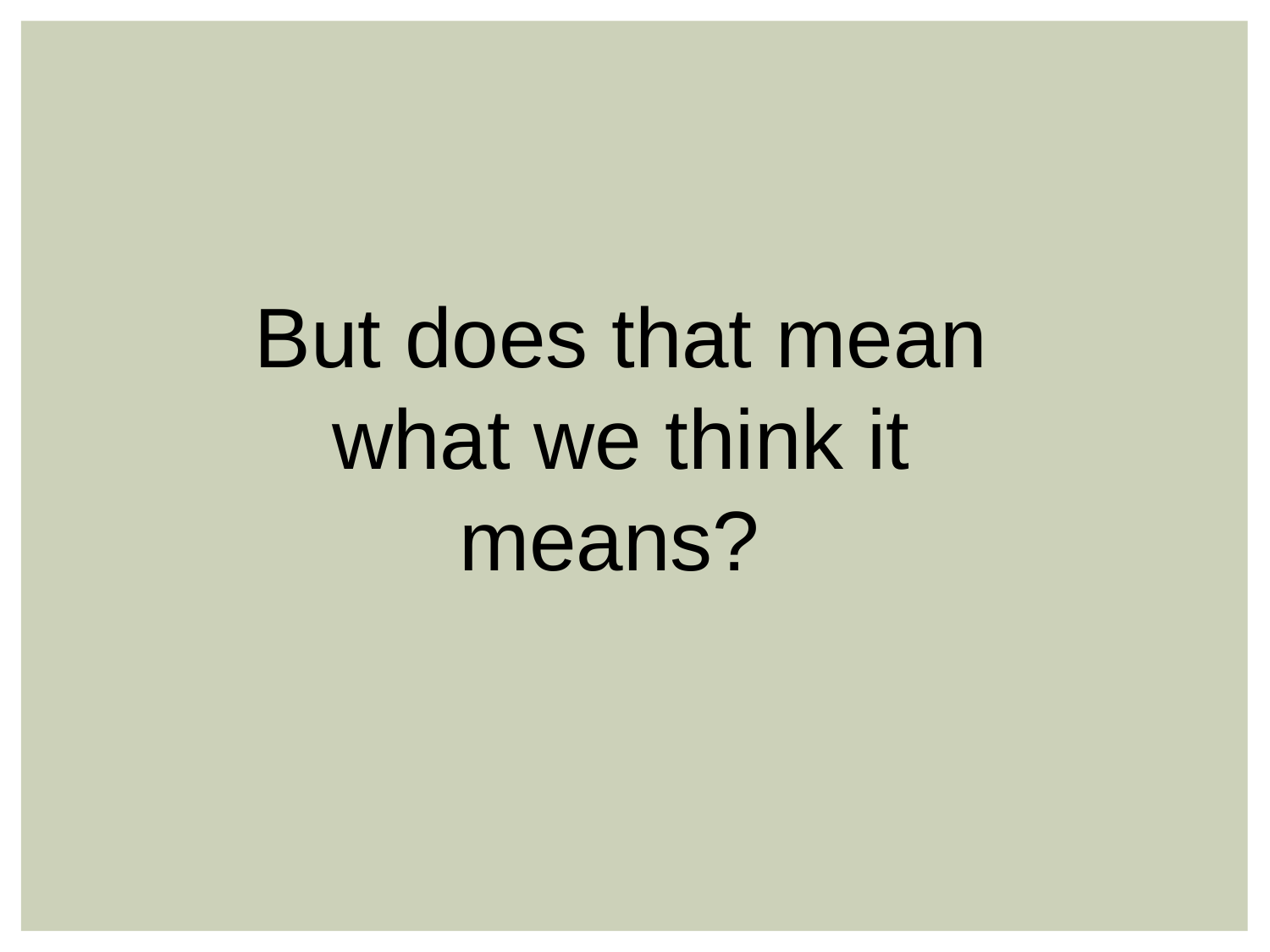

But does that mean what we think it means?